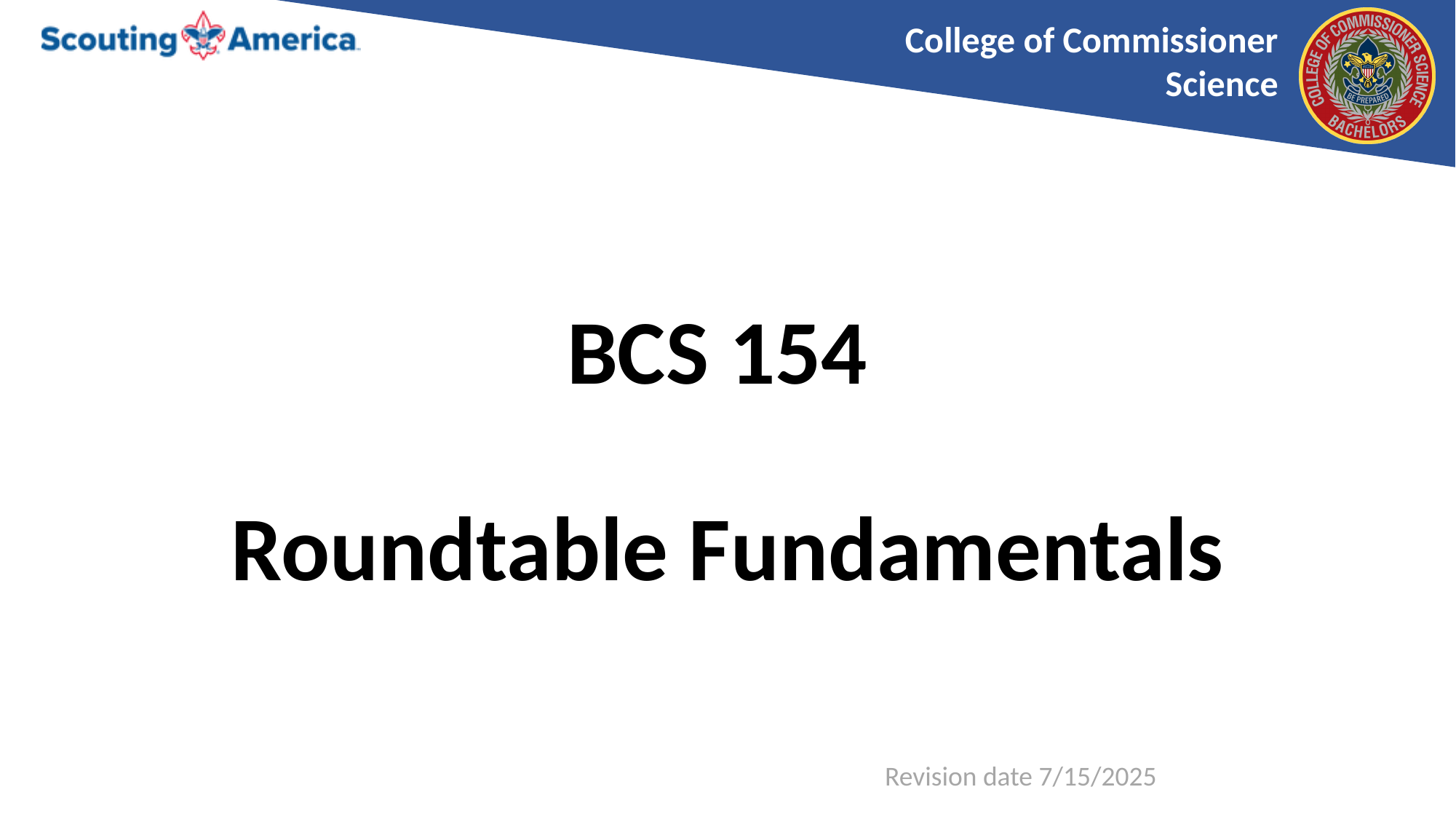

# BCS 154 Roundtable Fundamentals
Revision date 7/15/2025